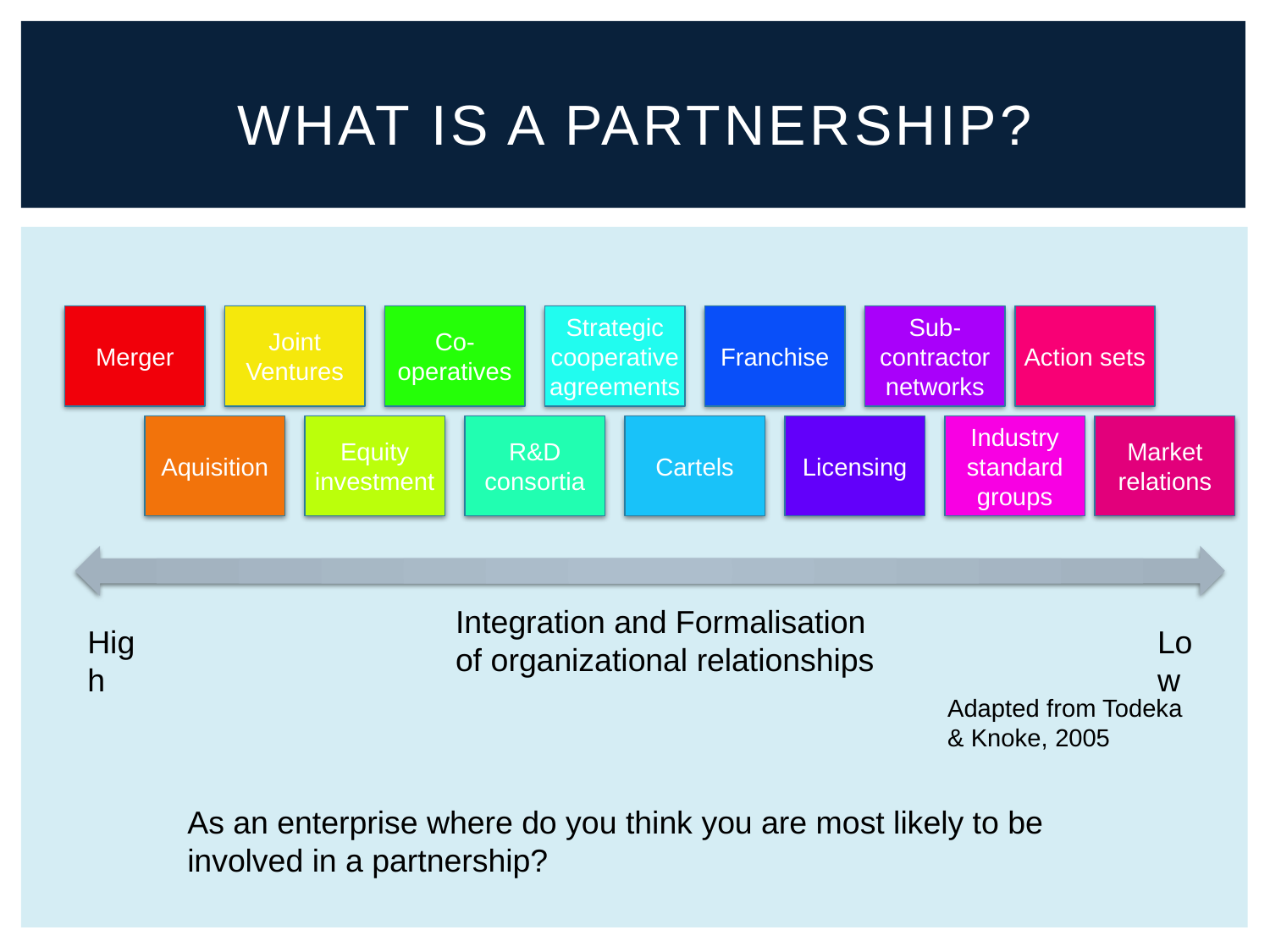

# What is a partnership?
Merger
Joint Ventures
Co-operatives
Strategic cooperative agreements
Franchise
Sub-contractor networks
Action sets
Aquisition
Equity investment
R&D consortia
Cartels
Licensing
Industry standard groups
Market relations

Integration and Formalisation of organizational relationships
High
Low
Adapted from Todeka & Knoke, 2005
As an enterprise where do you think you are most likely to be involved in a partnership?